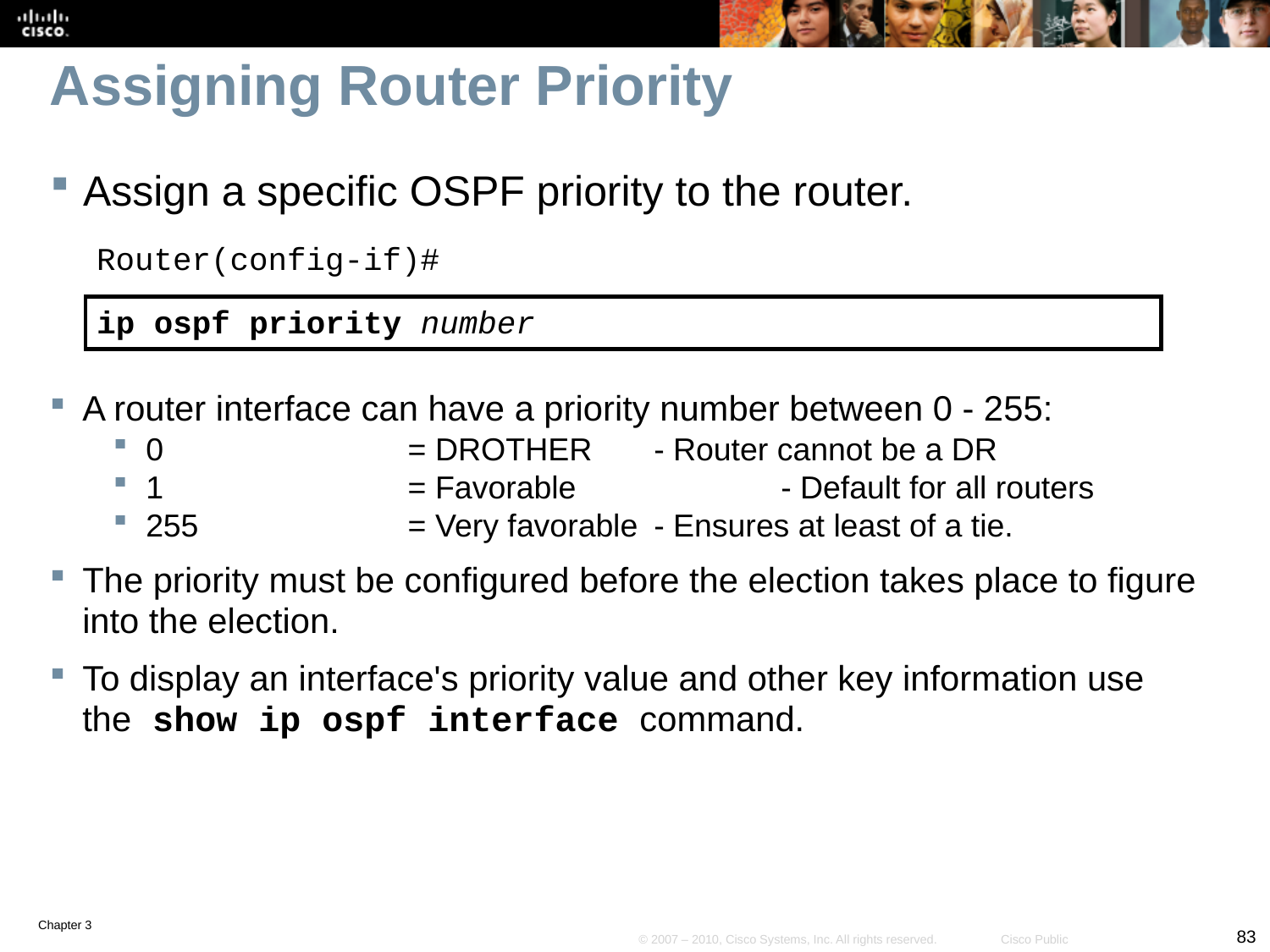

# Assigning Router Priority
Assign a specific OSPF priority to the router.
Router(config-if)#
ip ospf priority number
A router interface can have a priority number between 0 - 255:
0	= DROTHER 	- Router cannot be a DR
1	= Favorable		- Default for all routers
255	= Very favorable	- Ensures at least of a tie.
The priority must be configured before the election takes place to figure into the election.
To display an interface's priority value and other key information use the show ip ospf interface command.